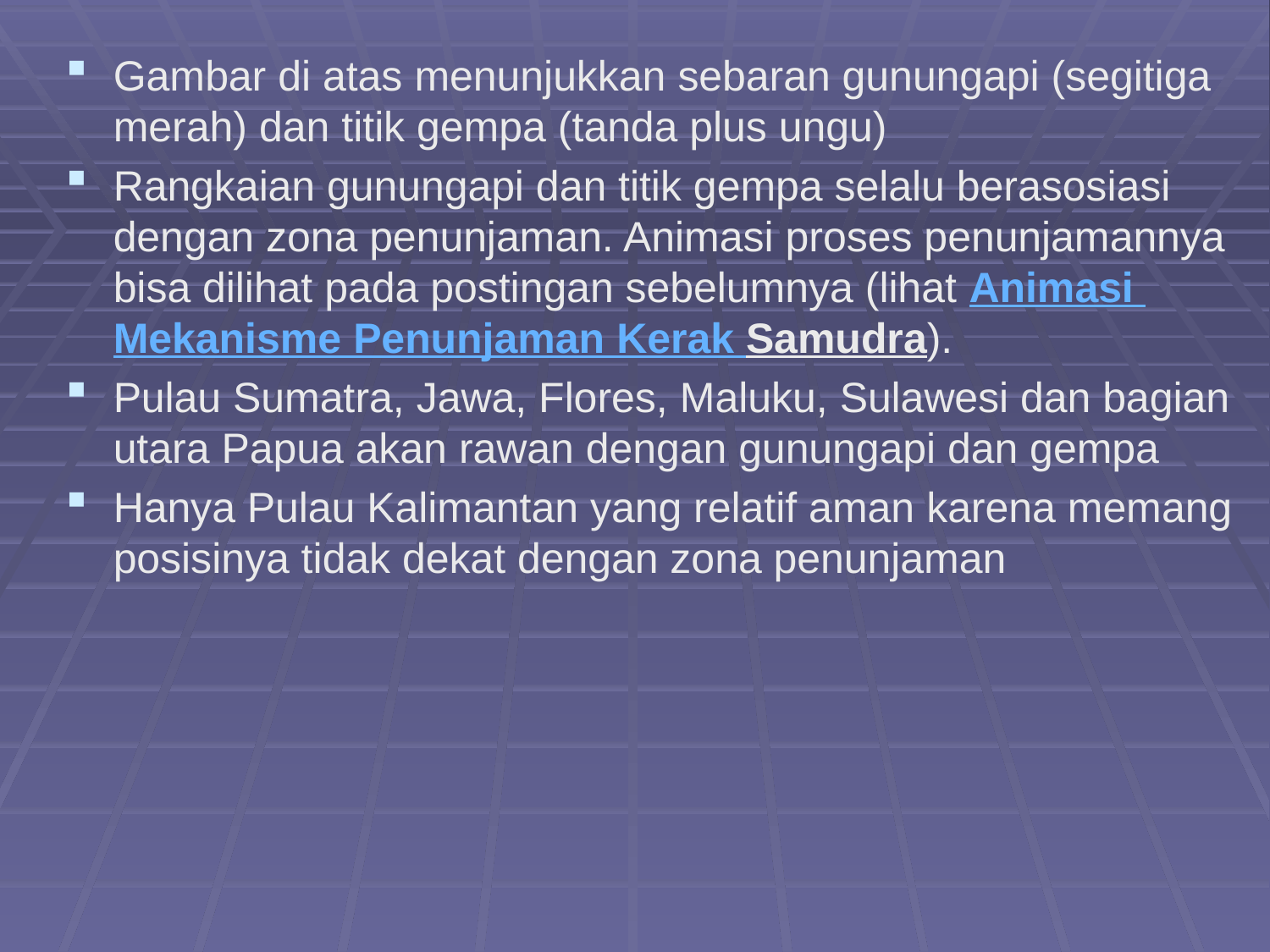

Gambar di atas menunjukkan sebaran gunungapi (segitiga merah) dan titik gempa (tanda plus ungu)
Rangkaian gunungapi dan titik gempa selalu berasosiasi dengan zona penunjaman. Animasi proses penunjamannya bisa dilihat pada postingan sebelumnya (lihat Animasi Mekanisme Penunjaman Kerak Samudra).
Pulau Sumatra, Jawa, Flores, Maluku, Sulawesi dan bagian utara Papua akan rawan dengan gunungapi dan gempa
Hanya Pulau Kalimantan yang relatif aman karena memang posisinya tidak dekat dengan zona penunjaman